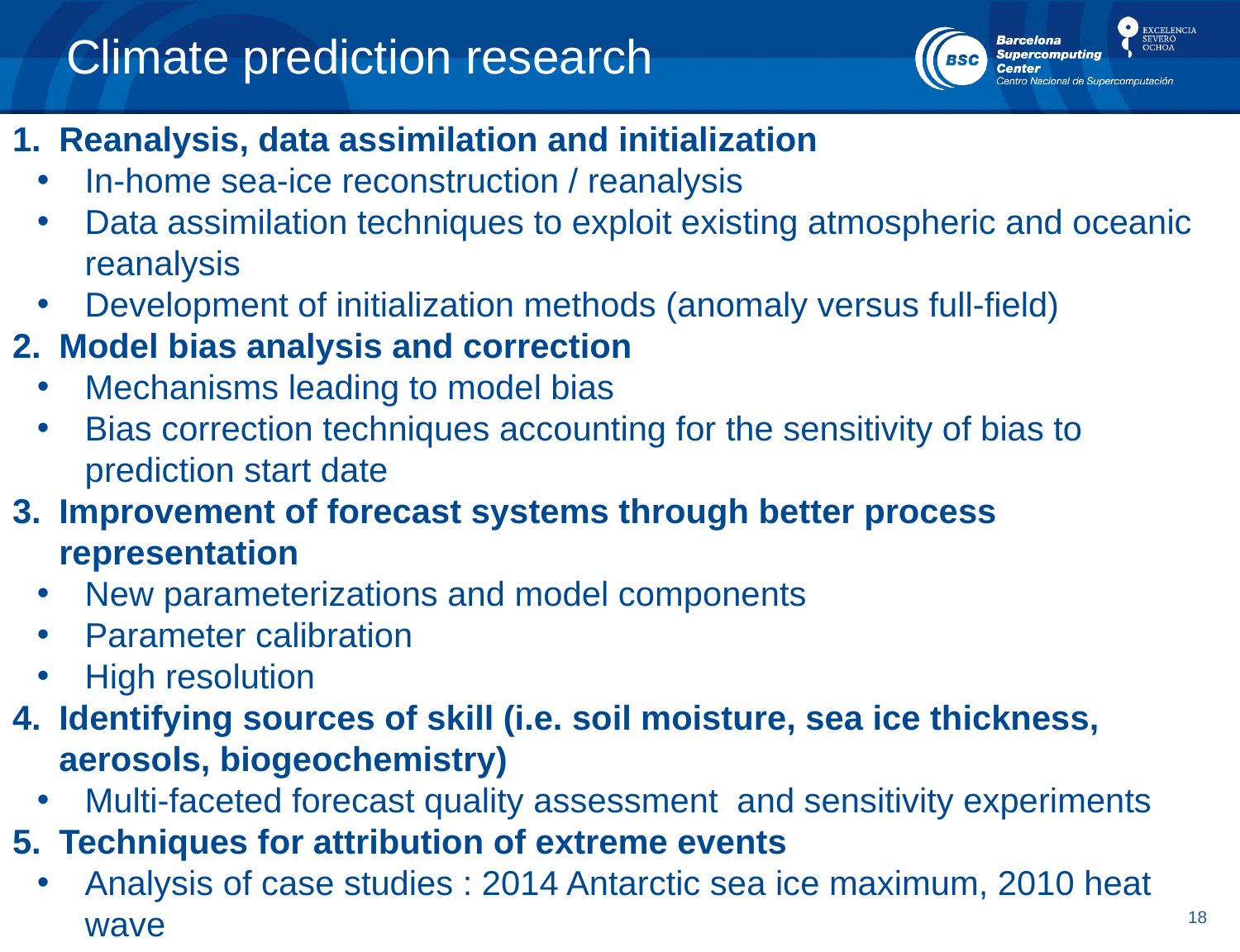

# Climate prediction research
Reanalysis, data assimilation and initialization
In-home sea-ice reconstruction / reanalysis
Data assimilation techniques to exploit existing atmospheric and oceanic reanalysis
Development of initialization methods (anomaly versus full-field)
Model bias analysis and correction
Mechanisms leading to model bias
Bias correction techniques accounting for the sensitivity of bias to prediction start date
Improvement of forecast systems through better process representation
New parameterizations and model components
Parameter calibration
High resolution
Identifying sources of skill (i.e. soil moisture, sea ice thickness, aerosols, biogeochemistry)
Multi-faceted forecast quality assessment  and sensitivity experiments
Techniques for attribution of extreme events
Analysis of case studies : 2014 Antarctic sea ice maximum, 2010 heat wave